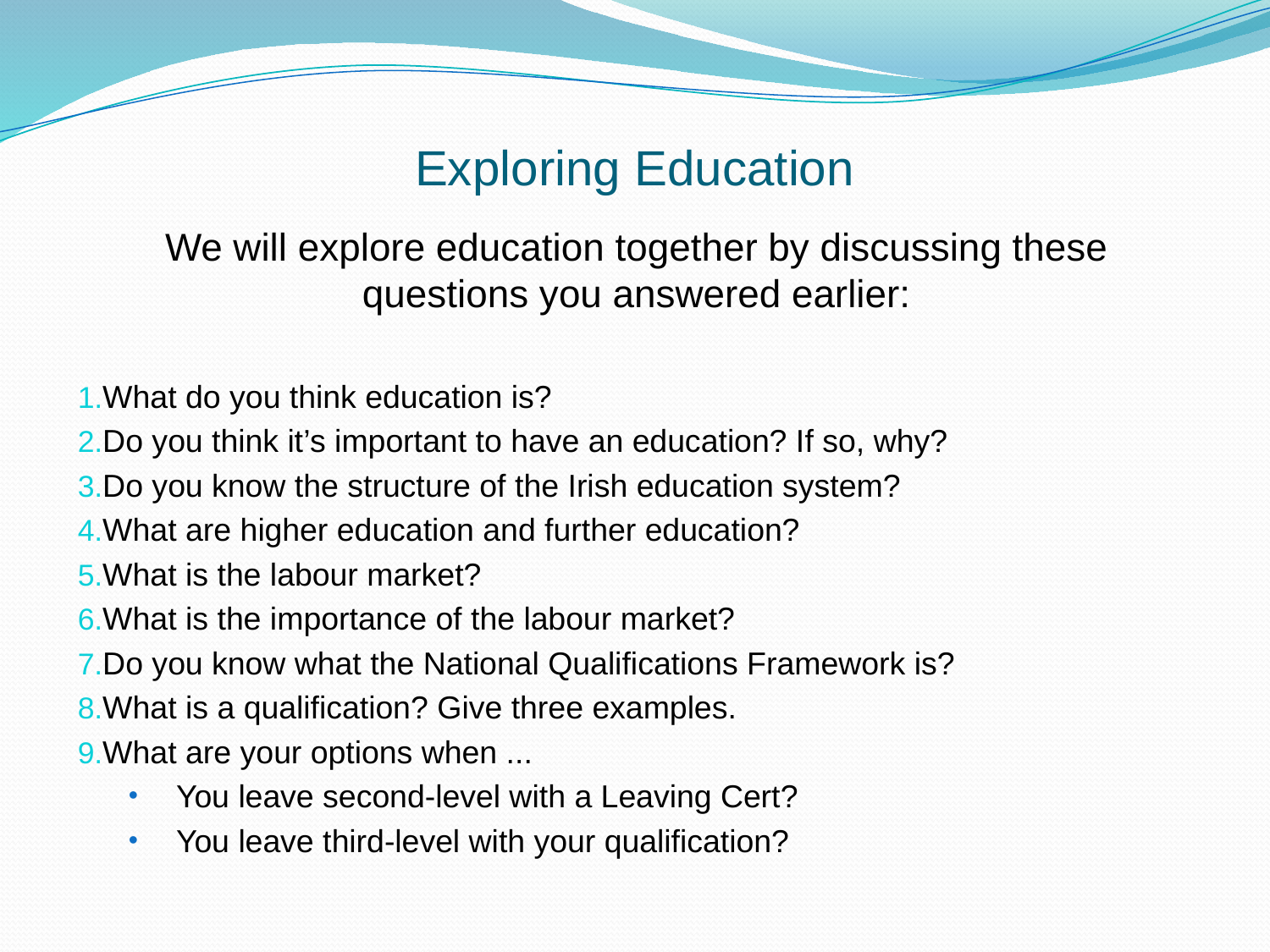

# Exploring Education
We will explore education together by discussing these questions you answered earlier:

What do you think education is?
Do you think it’s important to have an education? If so, why?
Do you know the structure of the Irish education system?
What are higher education and further education?
What is the labour market?
What is the importance of the labour market?
Do you know what the National Qualifications Framework is?
What is a qualification? Give three examples.
What are your options when ...
You leave second-level with a Leaving Cert?
You leave third-level with your qualification?